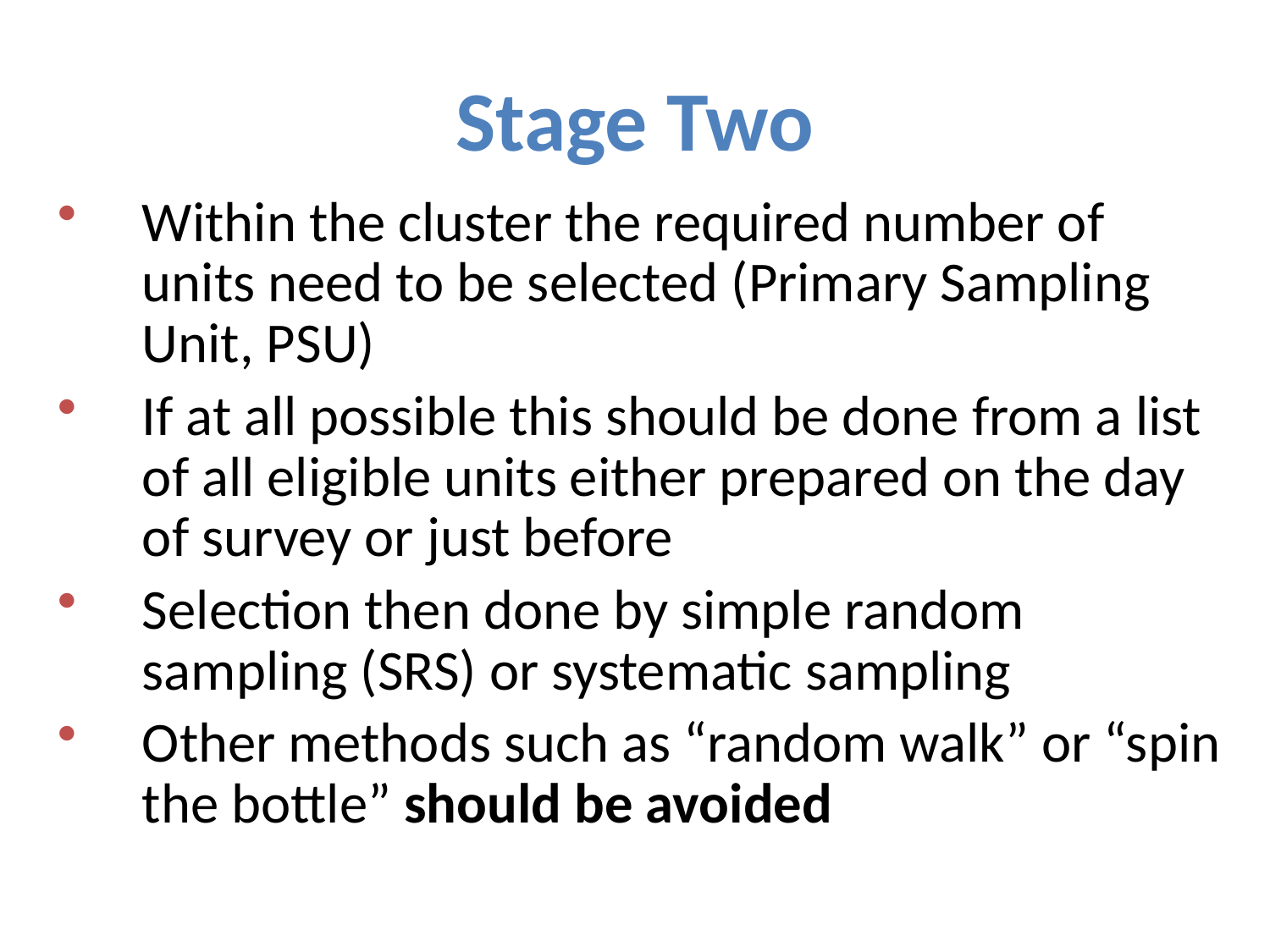

Stage Two
Within the cluster the required number of units need to be selected (Primary Sampling Unit, PSU)
If at all possible this should be done from a list of all eligible units either prepared on the day of survey or just before
Selection then done by simple random sampling (SRS) or systematic sampling
Other methods such as “random walk” or “spin the bottle” should be avoided